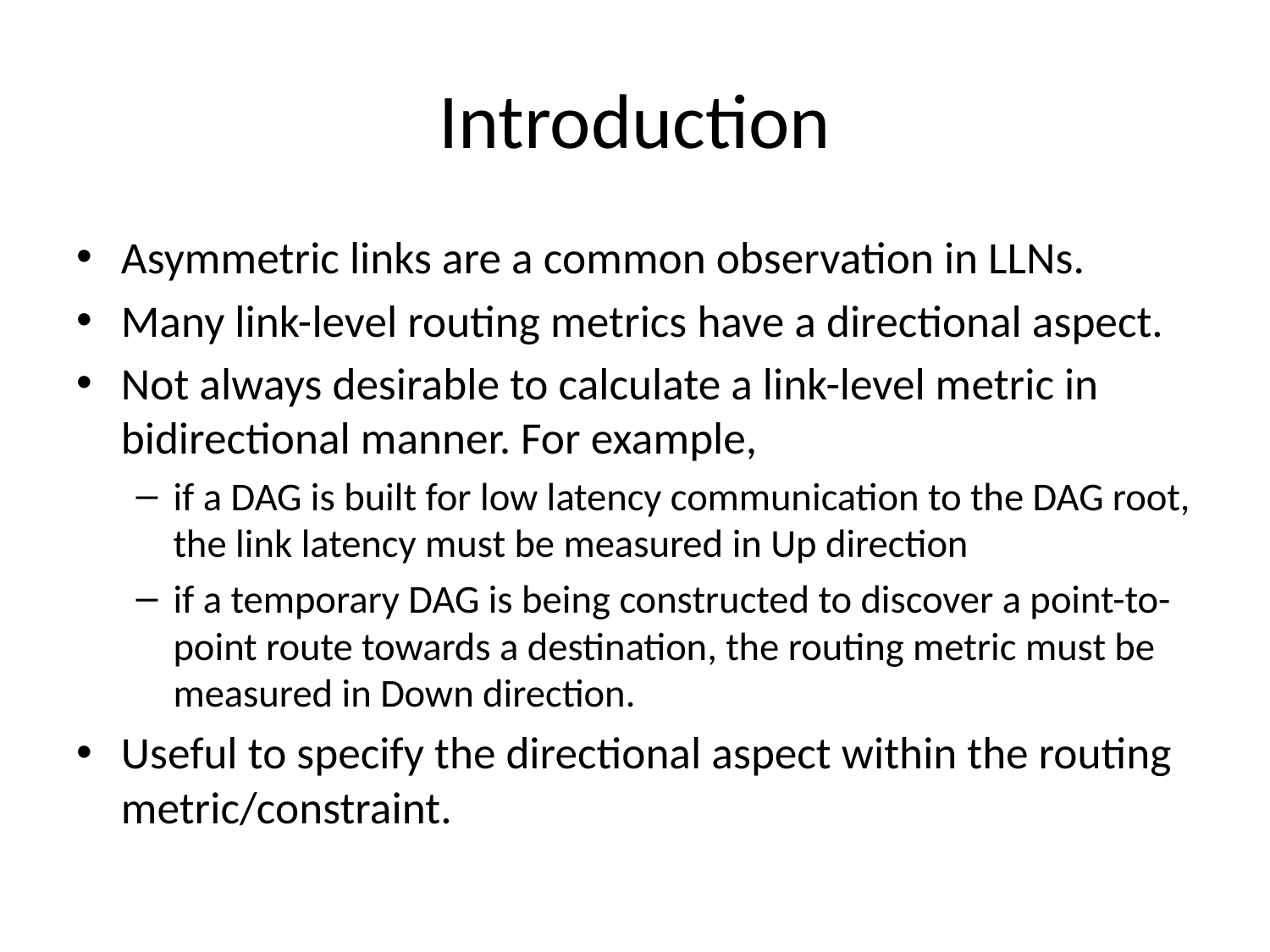

# Introduction
Asymmetric links are a common observation in LLNs.
Many link-level routing metrics have a directional aspect.
Not always desirable to calculate a link-level metric in bidirectional manner. For example,
if a DAG is built for low latency communication to the DAG root, the link latency must be measured in Up direction
if a temporary DAG is being constructed to discover a point-to-point route towards a destination, the routing metric must be measured in Down direction.
Useful to specify the directional aspect within the routing metric/constraint.